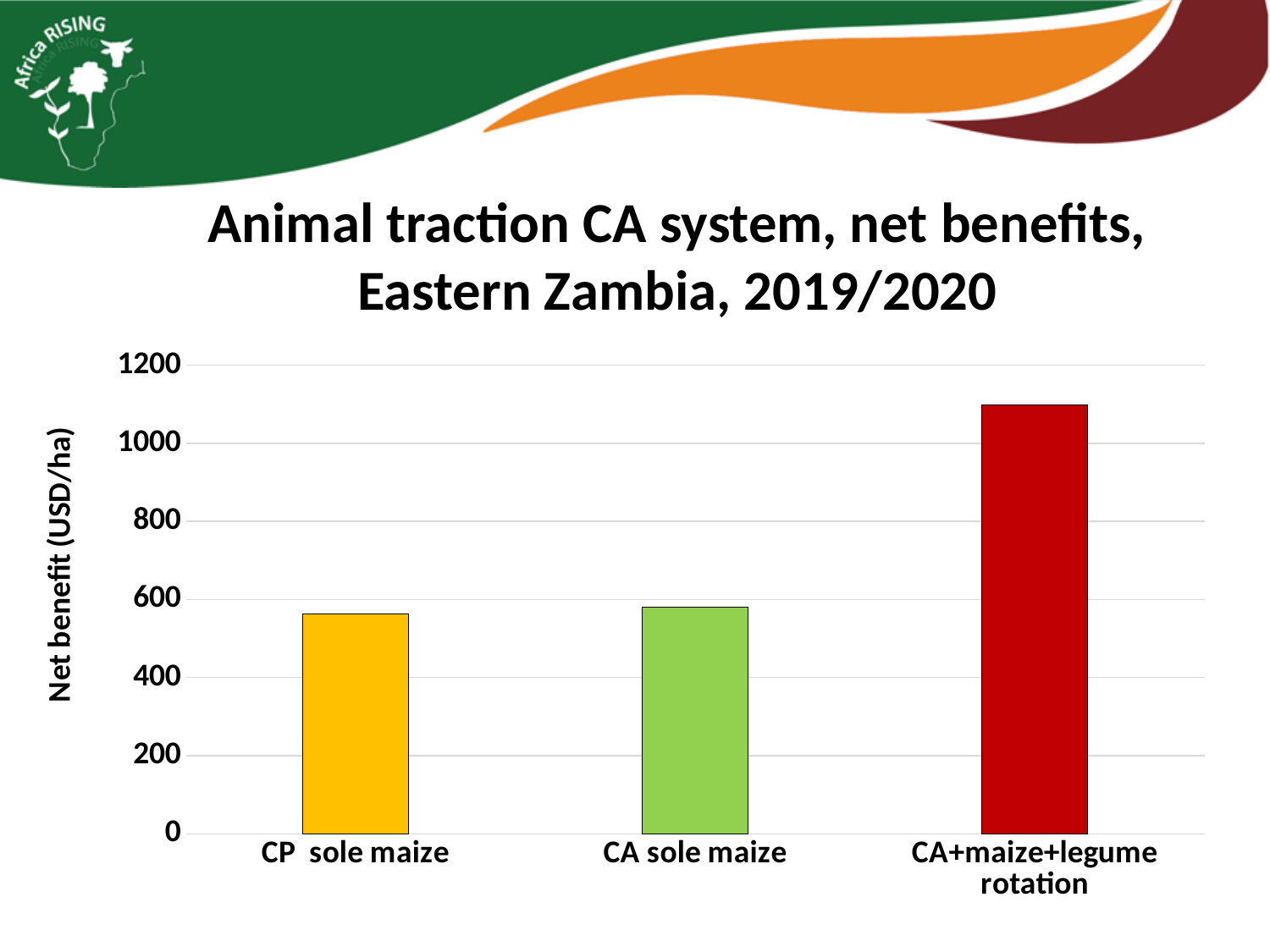

Animal traction CA system, net benefits, Eastern Zambia, 2019/2020

### Chart

| Category | Netbenefits |
|---|---|
| CP  sole maize | 562.78 |
| CA sole maize | 581.51 |
| CA+maize+legume rotation | 1099.0 |